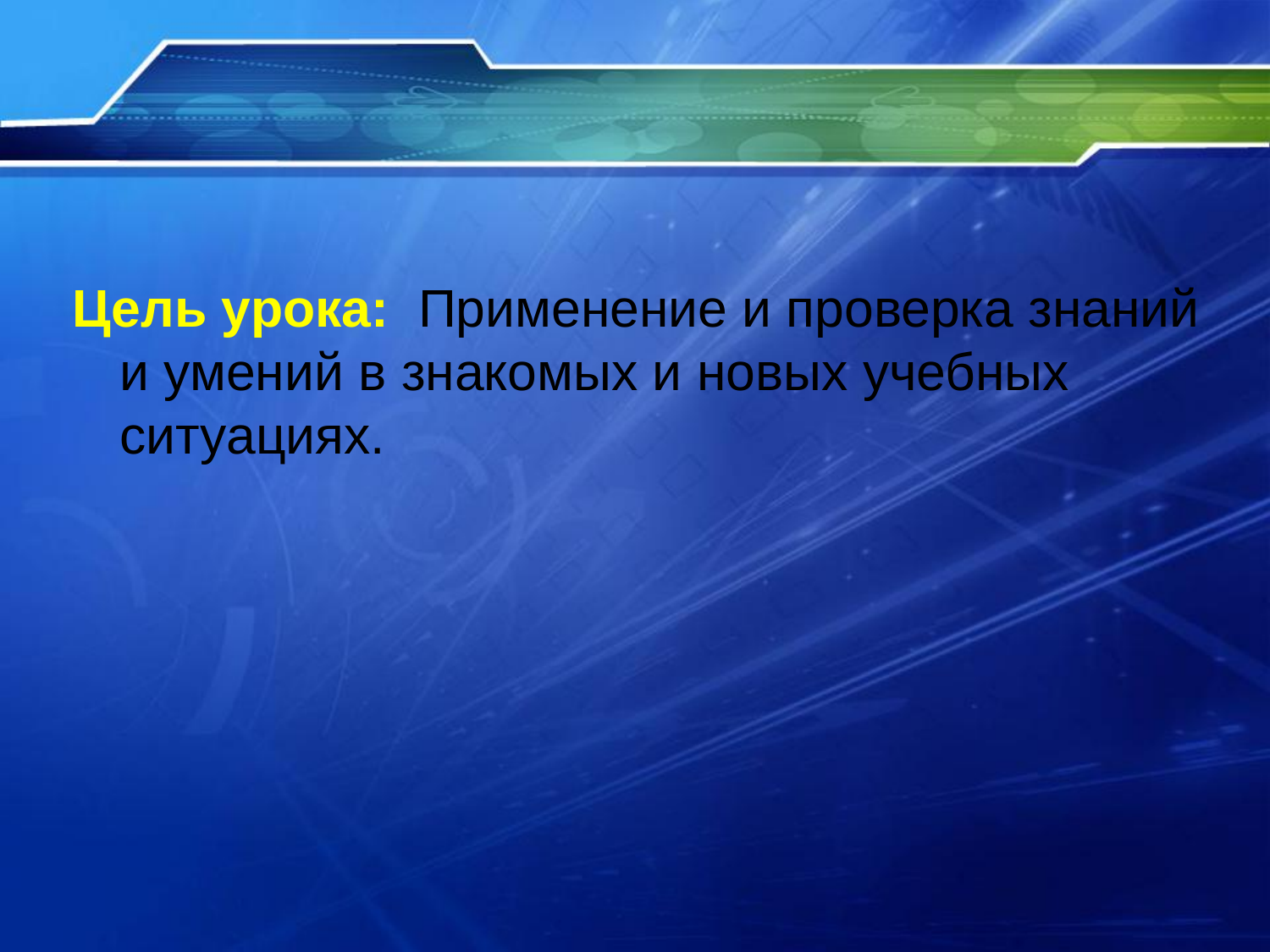

Цель урока:  Применение и проверка знаний и умений в знакомых и новых учебных ситуациях.